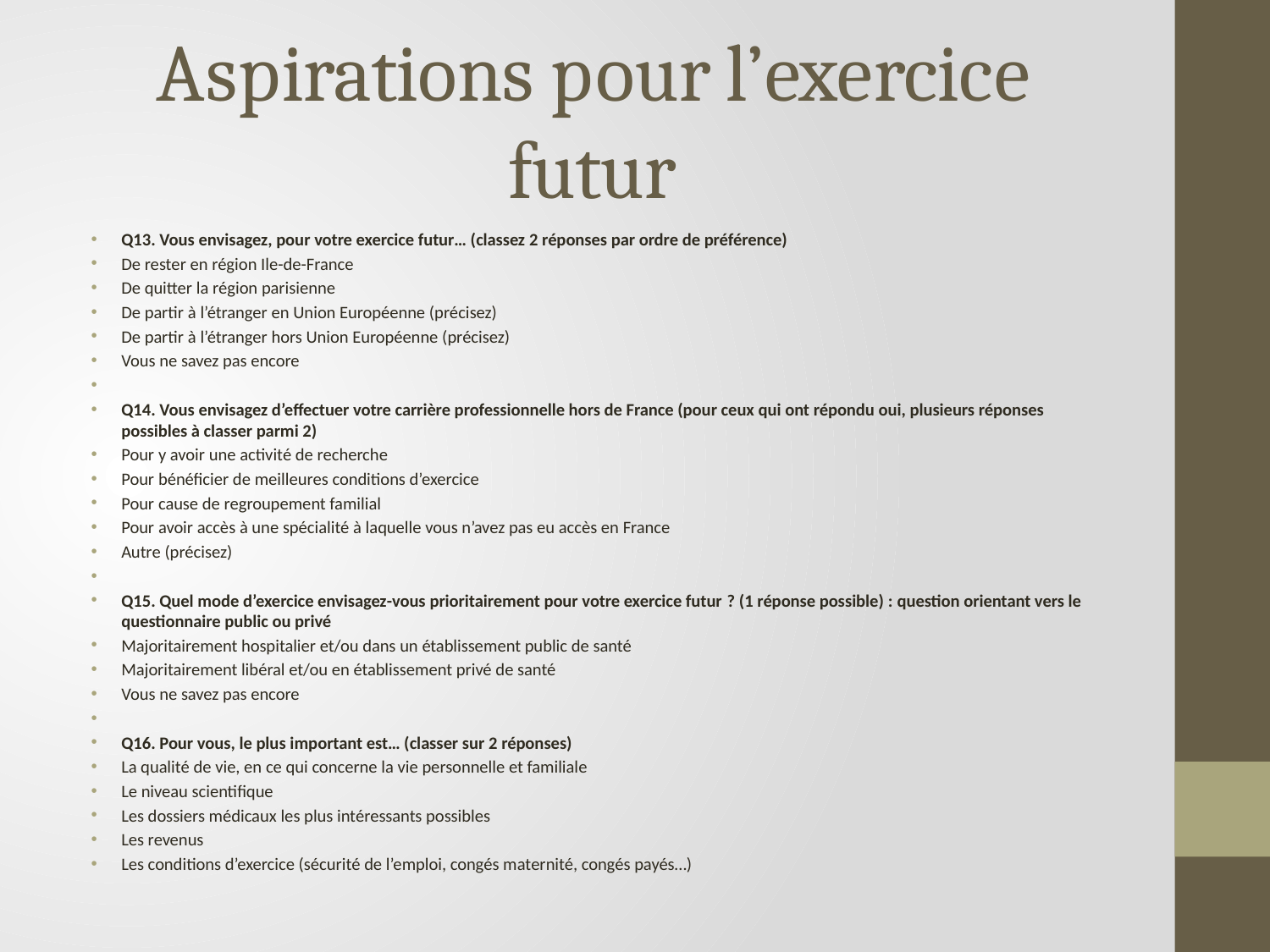

# Aspirations pour l’exercice futur
Q13. Vous envisagez, pour votre exercice futur… (classez 2 réponses par ordre de préférence)
De rester en région Ile-de-France
De quitter la région parisienne
De partir à l’étranger en Union Européenne (précisez)
De partir à l’étranger hors Union Européenne (précisez)
Vous ne savez pas encore

Q14. Vous envisagez d’effectuer votre carrière professionnelle hors de France (pour ceux qui ont répondu oui, plusieurs réponses possibles à classer parmi 2)
Pour y avoir une activité de recherche
Pour bénéficier de meilleures conditions d’exercice
Pour cause de regroupement familial
Pour avoir accès à une spécialité à laquelle vous n’avez pas eu accès en France
Autre (précisez)

Q15. Quel mode d’exercice envisagez-vous prioritairement pour votre exercice futur ? (1 réponse possible) : question orientant vers le questionnaire public ou privé
Majoritairement hospitalier et/ou dans un établissement public de santé
Majoritairement libéral et/ou en établissement privé de santé
Vous ne savez pas encore

Q16. Pour vous, le plus important est… (classer sur 2 réponses)
La qualité de vie, en ce qui concerne la vie personnelle et familiale
Le niveau scientifique
Les dossiers médicaux les plus intéressants possibles
Les revenus
Les conditions d’exercice (sécurité de l’emploi, congés maternité, congés payés…)